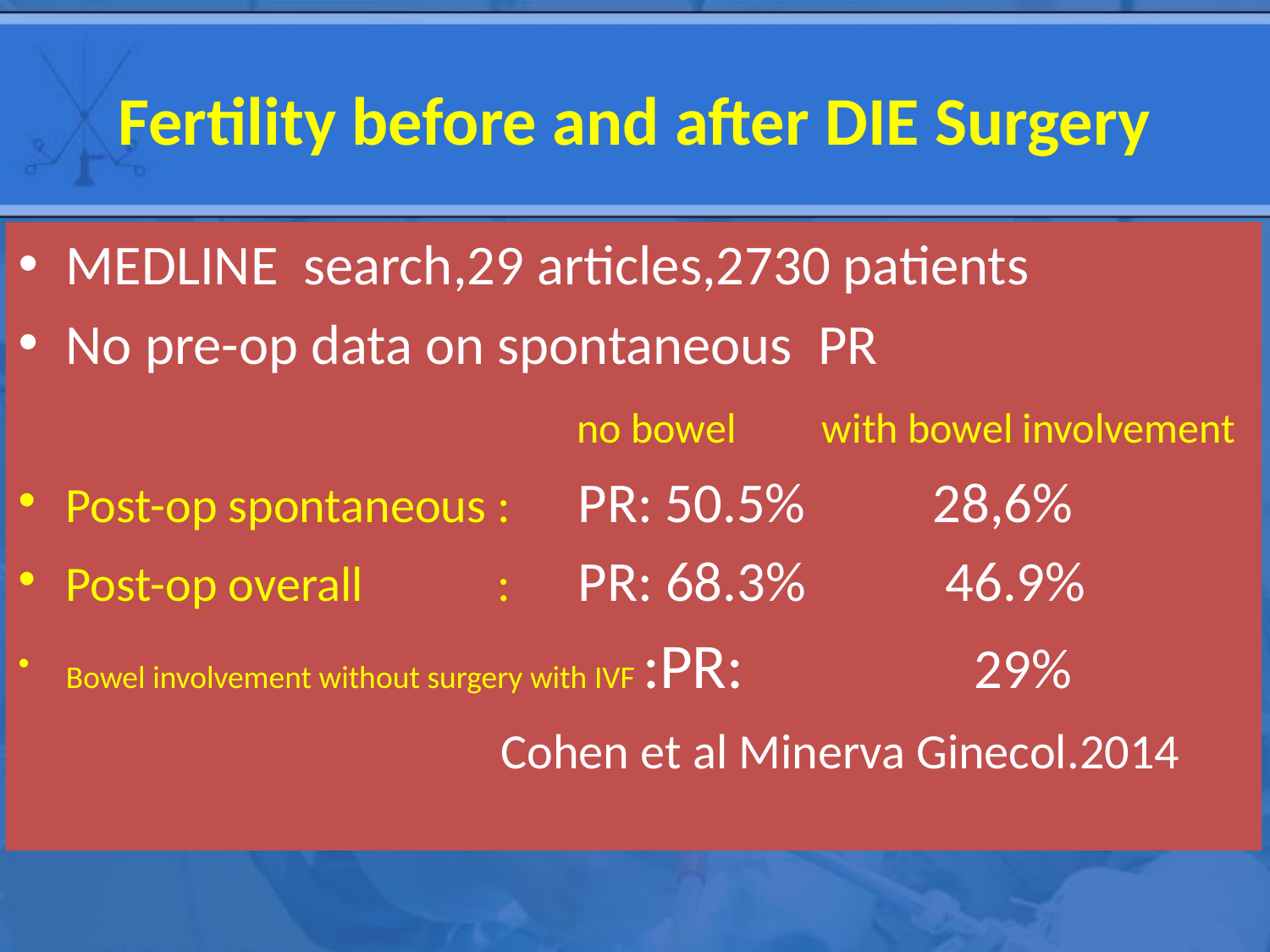

# Fertility before and after DIE Surgery
MEDLINE  search,29 articles,2730 patients
No pre-op data on spontaneous  PR
                                            no bowel         with bowel involvement
Post-op spontaneous :      PR: 50.5%          28,6%
Post-op overall            :      PR: 68.3%           46.9%
Bowel involvement without surgery with IVF :PR:                29%
                                      Cohen et al Minerva Ginecol.2014